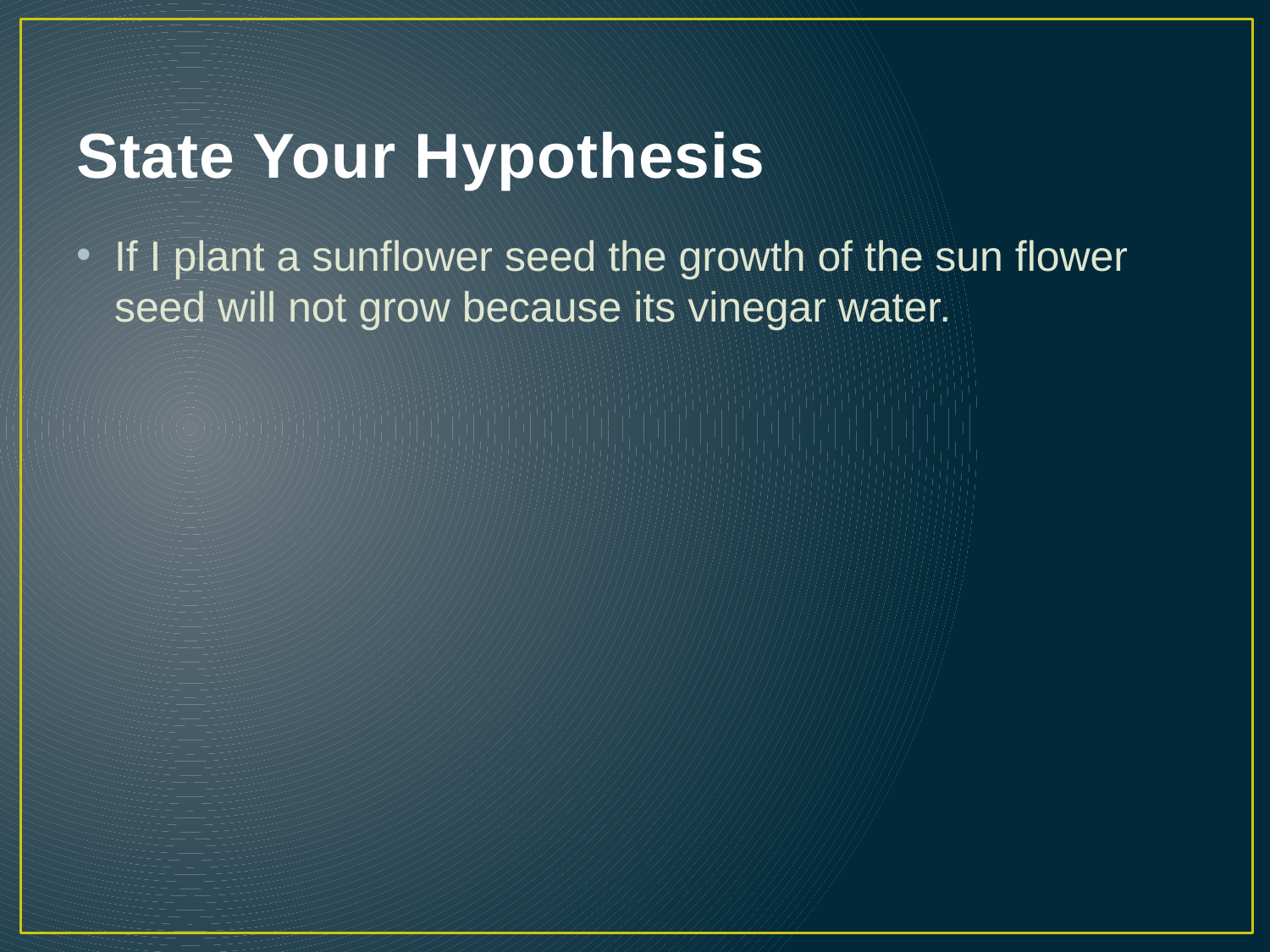

# State Your Hypothesis
If I plant a sunflower seed the growth of the sun flower seed will not grow because its vinegar water.